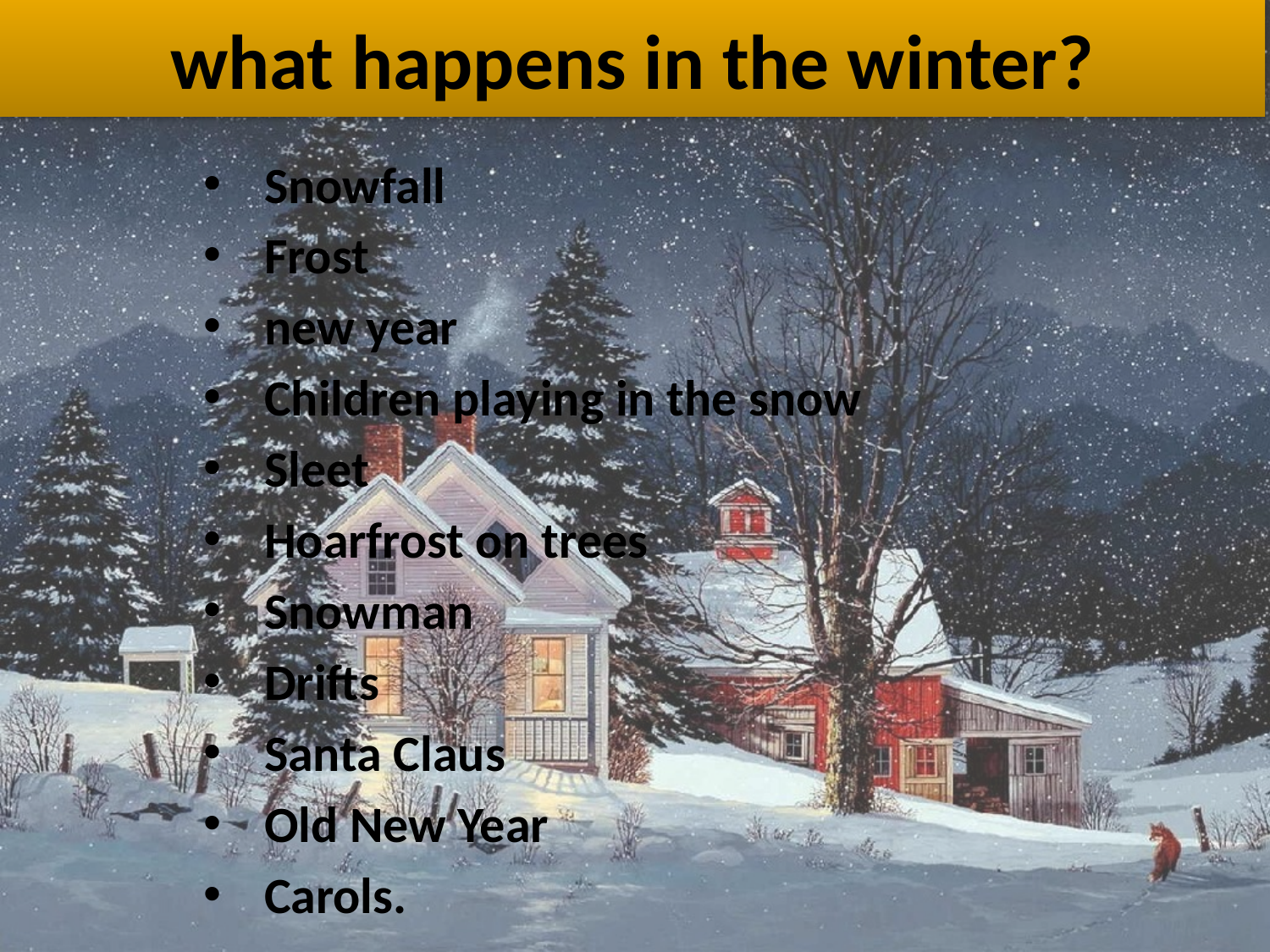

# what happens in the winter?
Snowfall
Frost
new year
Children playing in the snow
Sleet
Hoarfrost on trees
Snowman
Drifts
Santa Claus
Old New Year
Carols.